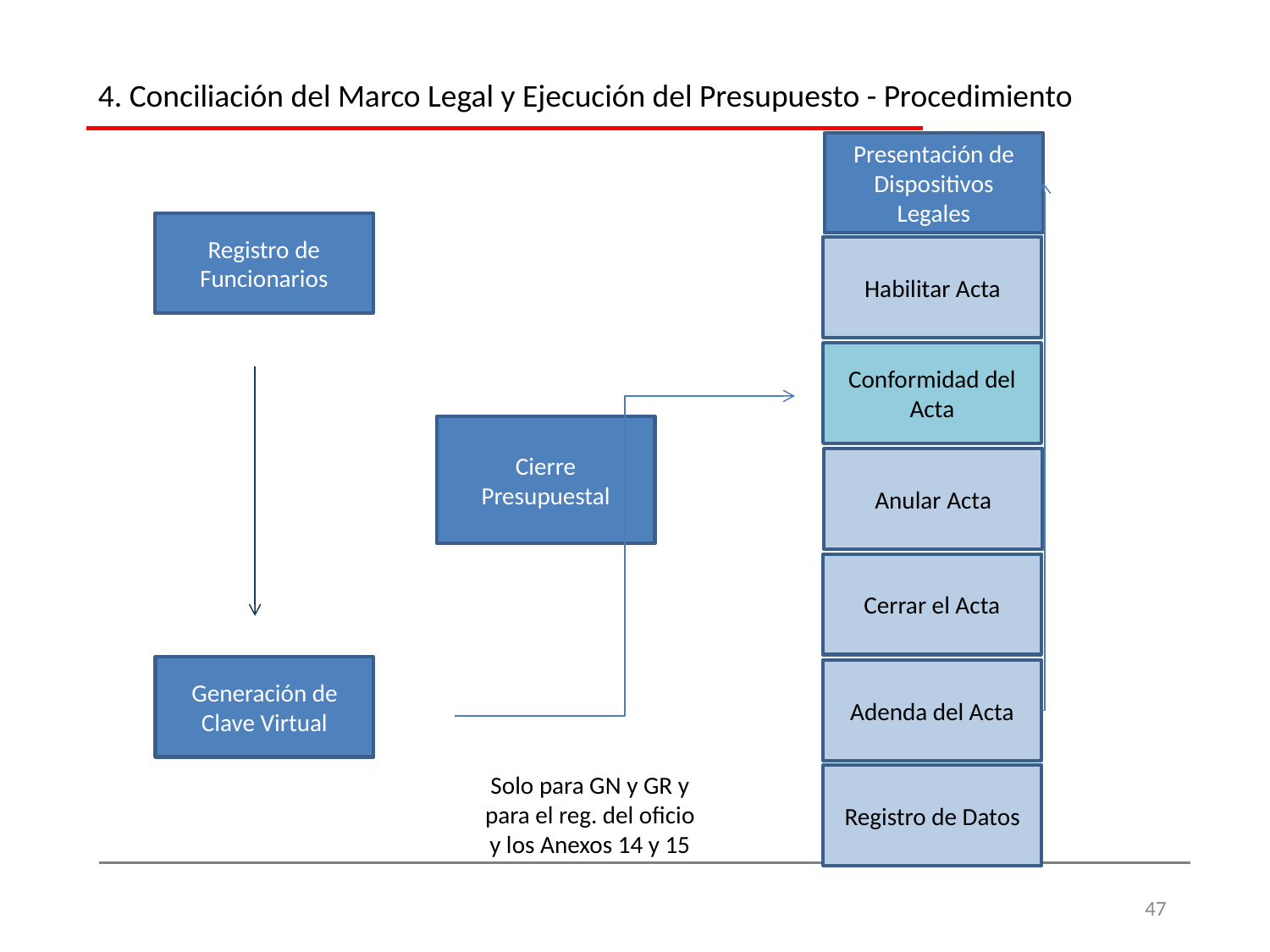

4. Conciliación del Marco Legal y Ejecución del Presupuesto - Procedimiento
Presentación de Dispositivos Legales
Registro de Funcionarios
Habilitar Acta
Conformidad del Acta
Cierre Presupuestal
Anular Acta
Cerrar el Acta
Generación de Clave Virtual
Adenda del Acta
Solo para GN y GR y para el reg. del oficio y los Anexos 14 y 15
Registro de Datos
47